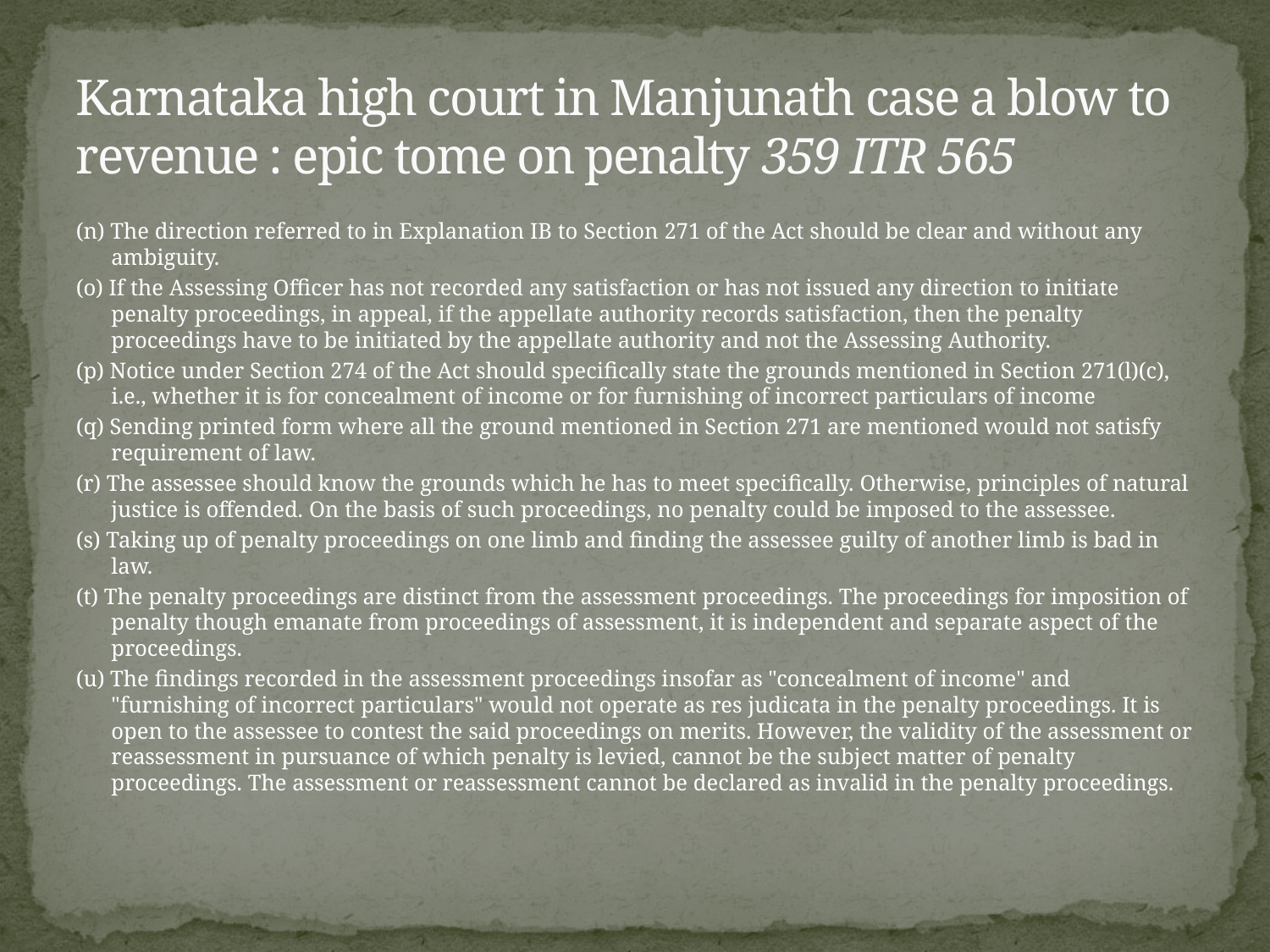

# Karnataka high court in Manjunath case a blow to revenue : epic tome on penalty 359 ITR 565
(n) The direction referred to in Explanation IB to Section 271 of the Act should be clear and without any ambiguity.
(o) If the Assessing Officer has not recorded any satisfaction or has not issued any direction to initiate penalty proceedings, in appeal, if the appellate authority records satisfaction, then the penalty proceedings have to be initiated by the appellate authority and not the Assessing Authority.
(p) Notice under Section 274 of the Act should specifically state the grounds mentioned in Section 271(l)(c), i.e., whether it is for concealment of income or for furnishing of incorrect particulars of income
(q) Sending printed form where all the ground mentioned in Section 271 are mentioned would not satisfy requirement of law.
(r) The assessee should know the grounds which he has to meet specifically. Otherwise, principles of natural justice is offended. On the basis of such proceedings, no penalty could be imposed to the assessee.
(s) Taking up of penalty proceedings on one limb and finding the assessee guilty of another limb is bad in law.
(t) The penalty proceedings are distinct from the assessment proceedings. The proceedings for imposition of penalty though emanate from proceedings of assessment, it is independent and separate aspect of the proceedings.
(u) The findings recorded in the assessment proceedings insofar as "concealment of income" and "furnishing of incorrect particulars" would not operate as res judicata in the penalty proceedings. It is open to the assessee to contest the said proceedings on merits. However, the validity of the assessment or reassessment in pursuance of which penalty is levied, cannot be the subject matter of penalty proceedings. The assessment or reassessment cannot be declared as invalid in the penalty proceedings.